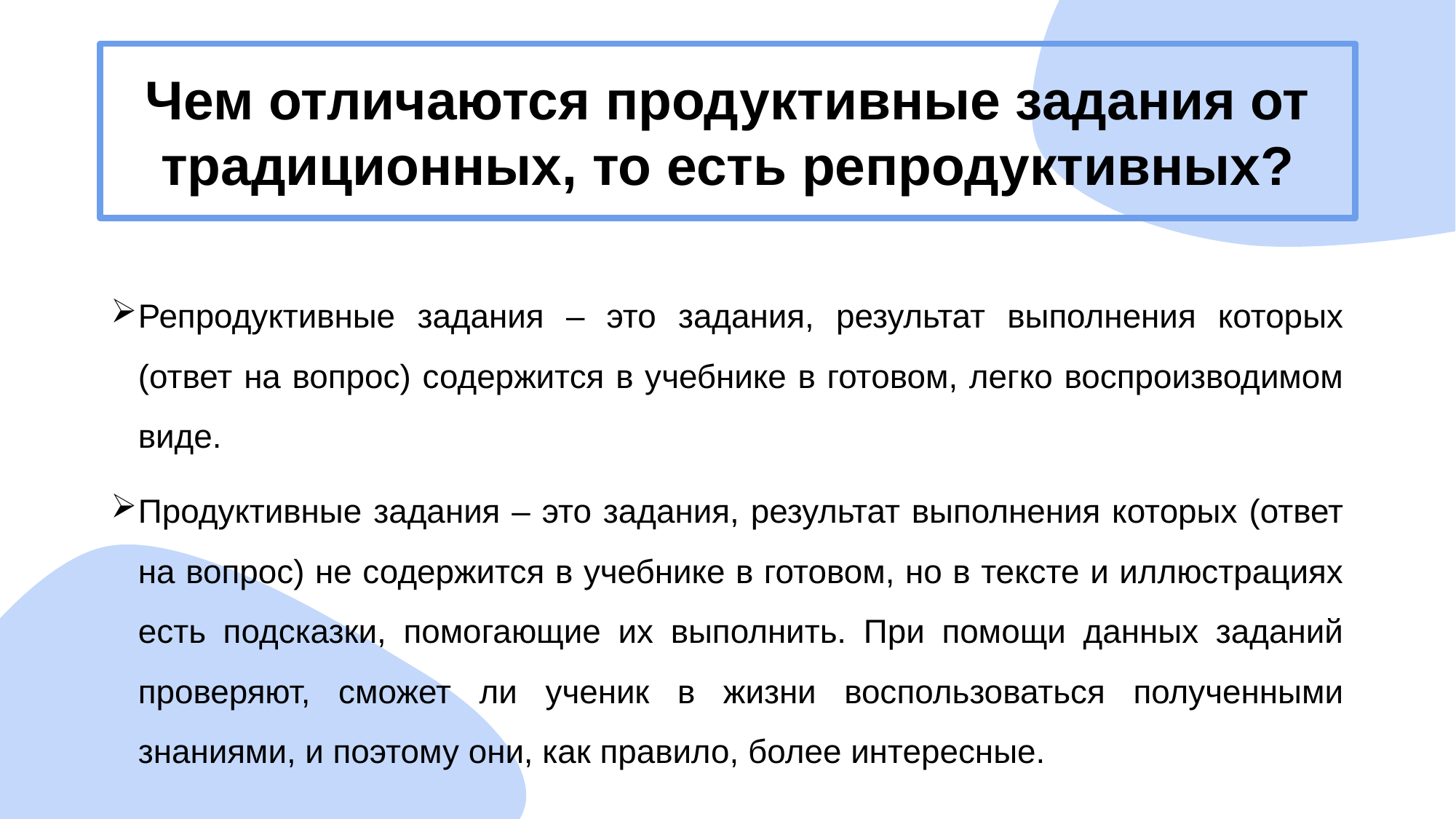

# Чем отличаются продуктивные задания от традиционных, то есть репродуктивных?
Репродуктивные задания – это задания, результат выполнения которых (ответ на вопрос) содержится в учебнике в готовом, легко воспроизводимом виде.
Продуктивные задания – это задания, результат выполнения которых (ответ на вопрос) не содержится в учебнике в готовом, но в тексте и иллюстрациях есть подсказки, помогающие их выполнить. При помощи данных заданий проверяют, сможет ли ученик в жизни воспользоваться полученными знаниями, и поэтому они, как правило, более интересные.